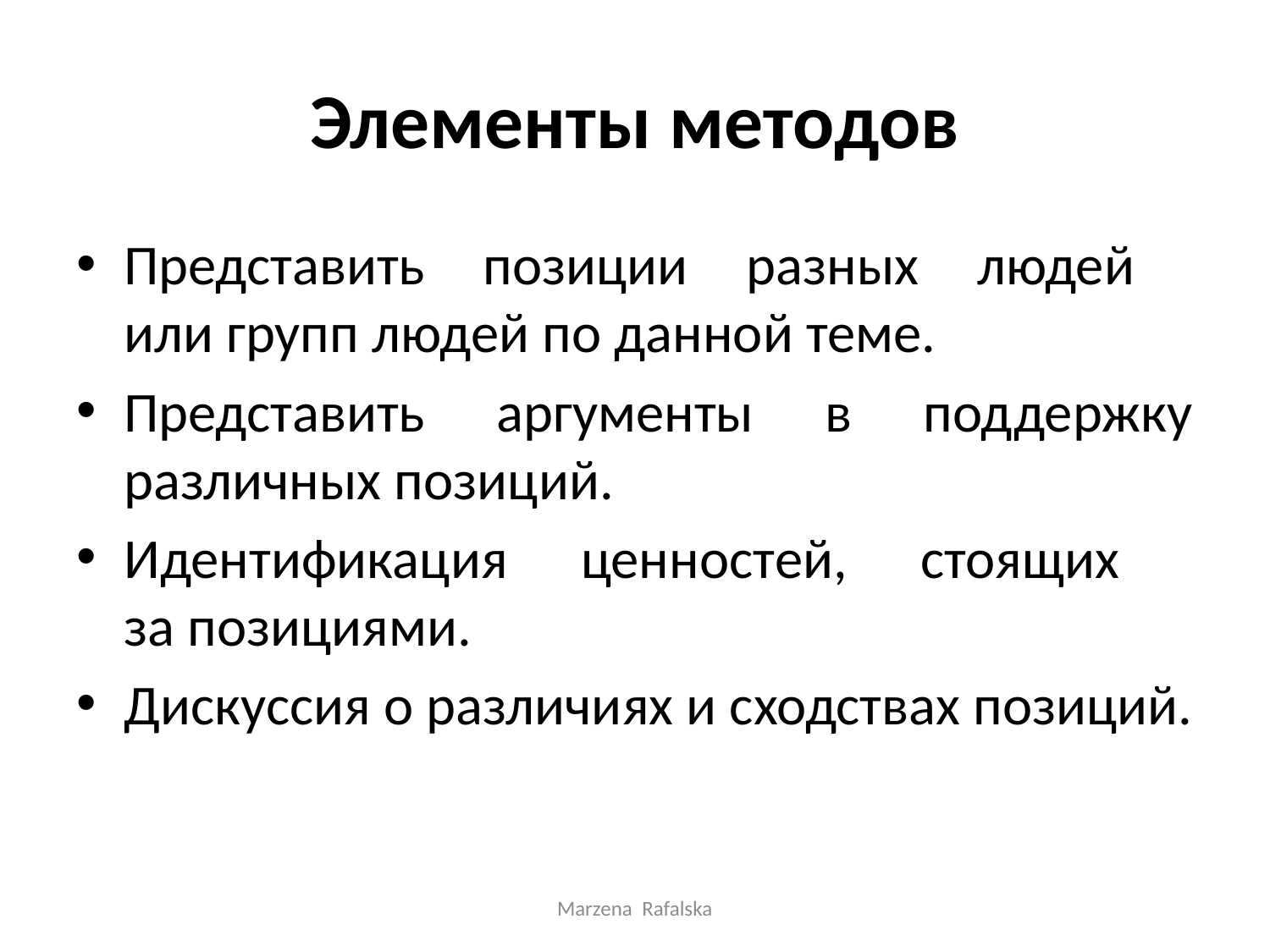

# Элементы методов
Представить позиции разных людей
или групп людей по данной теме.
Представить аргументы в поддержку различных позиций.
Идентификация ценностей, стоящих
за позициями.
Дискуссия о различиях и сходствах позиций.
Marzena  Rafalska